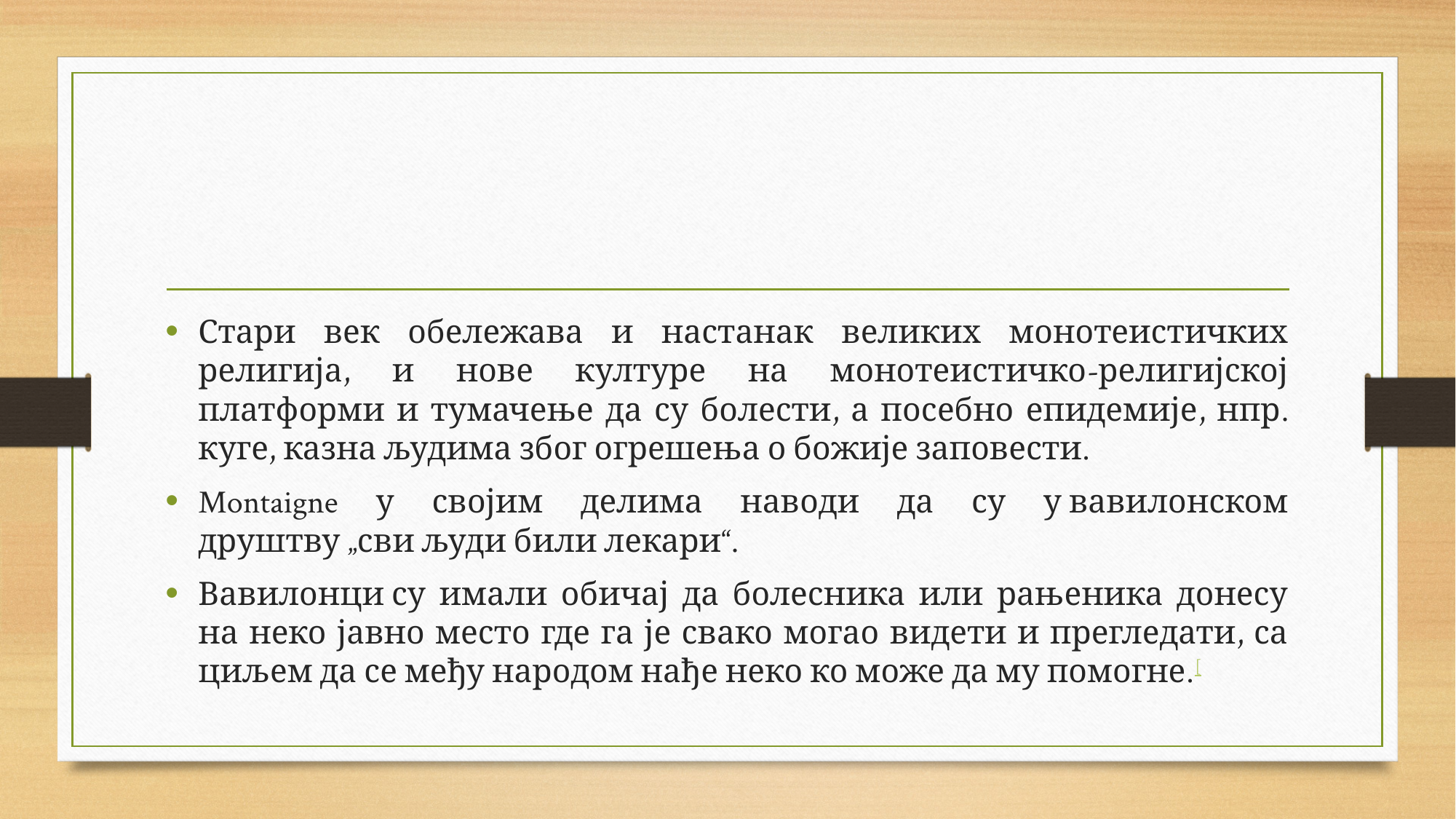

Стари век обележава и настанак великих монотеистичких религија, и нове културе на монотеистичко-религијској платформи и тумачење да су болести, а посебно епидемије, нпр. куге, казна људима због огрешења о божије заповести.
Montaigne у својим делима наводи да су у вавилонском друштву „сви људи били лекари“.
Вавилонци су имали обичај да болесника или рањеника донесу на неко јавно место где га је свако могао видети и прегледати, са циљем да се међу народом нађе неко ко може да му помогне.[